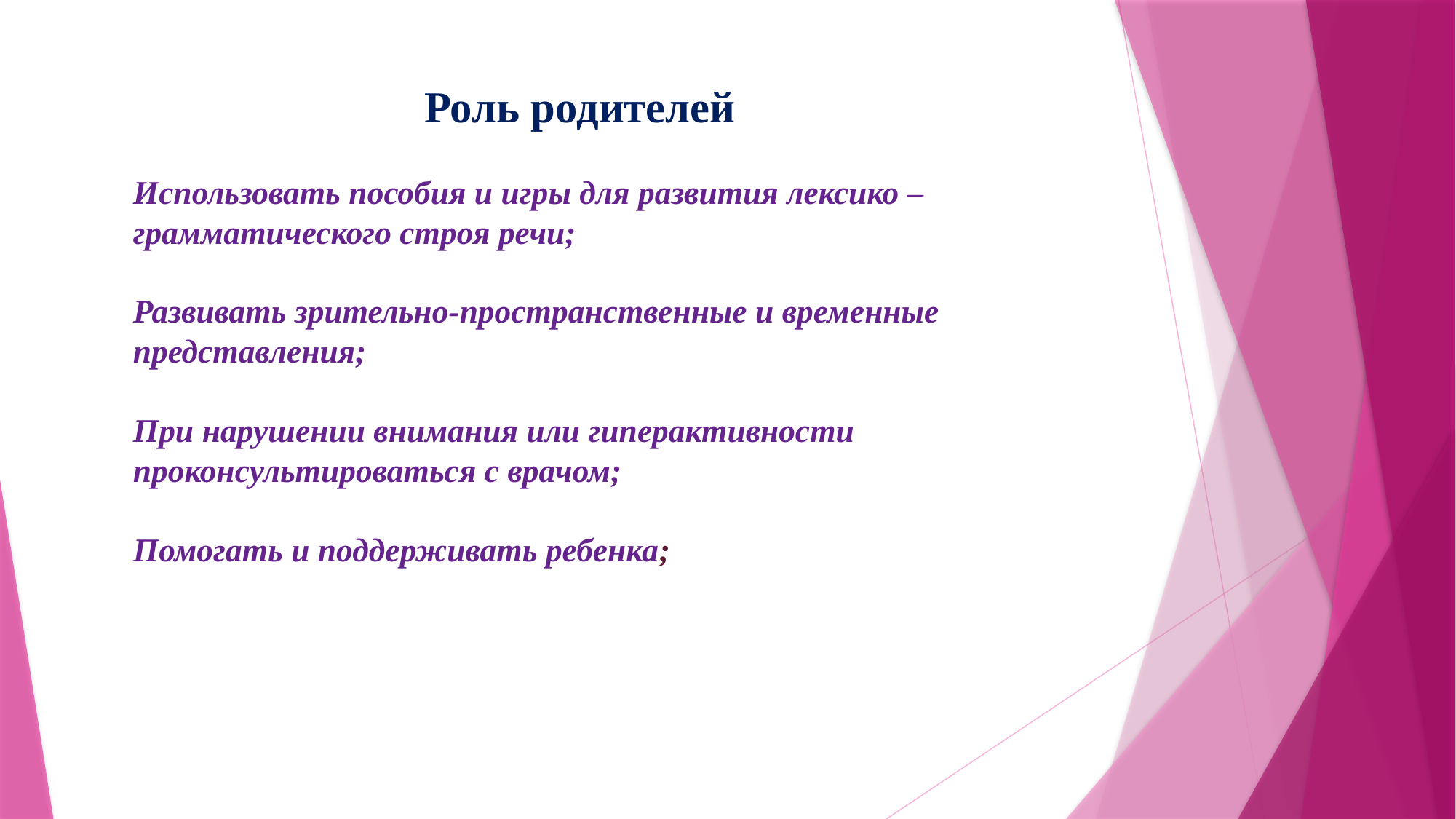

# Роль родителей Использовать пособия и игры для развития лексико – грамматического строя речи; Развивать зрительно-пространственные и временные представления; При нарушении внимания или гиперактивности проконсультироваться с врачом; Помогать и поддерживать ребенка;